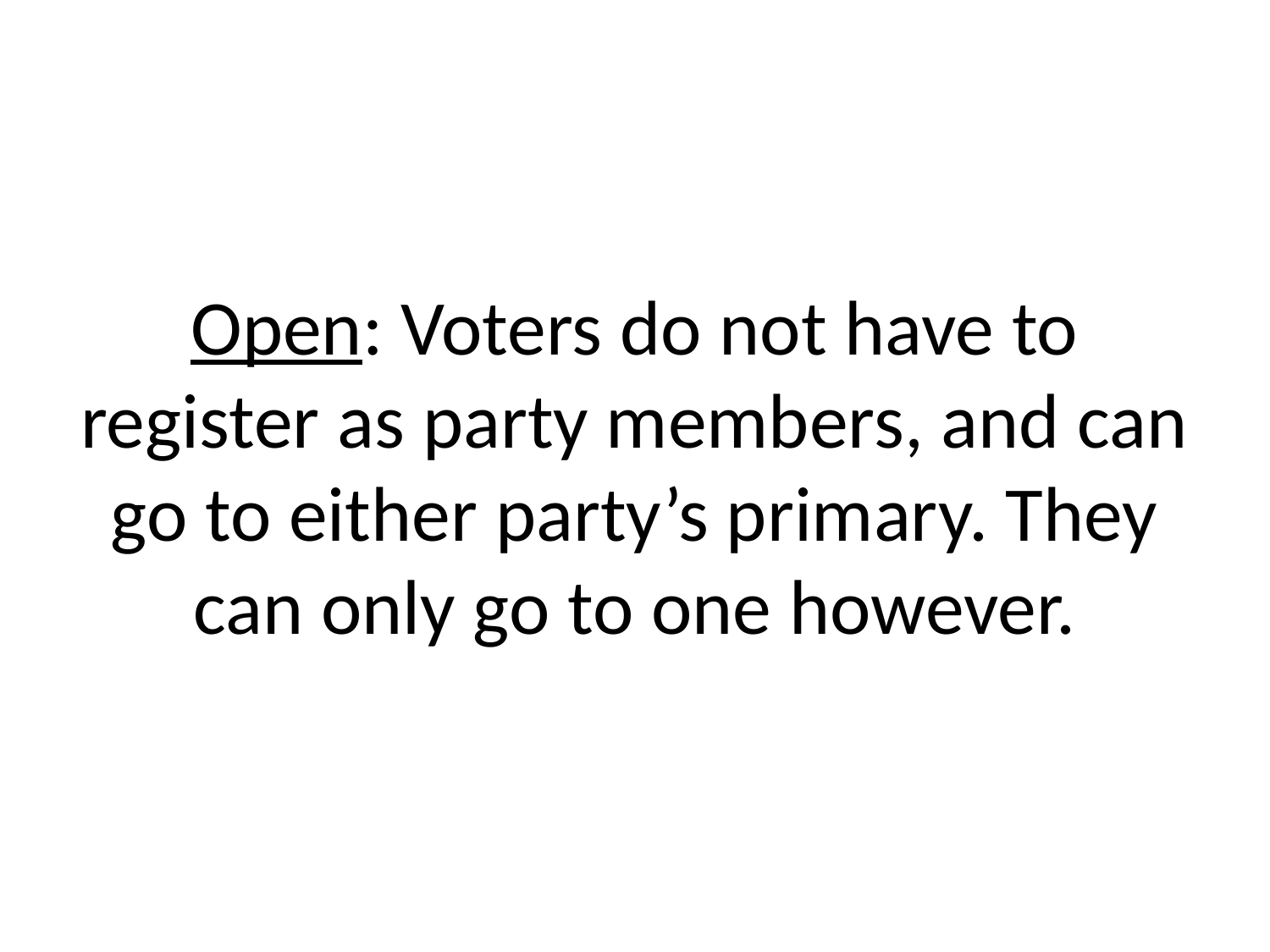

# Open: Voters do not have to register as party members, and can go to either party’s primary. They can only go to one however.